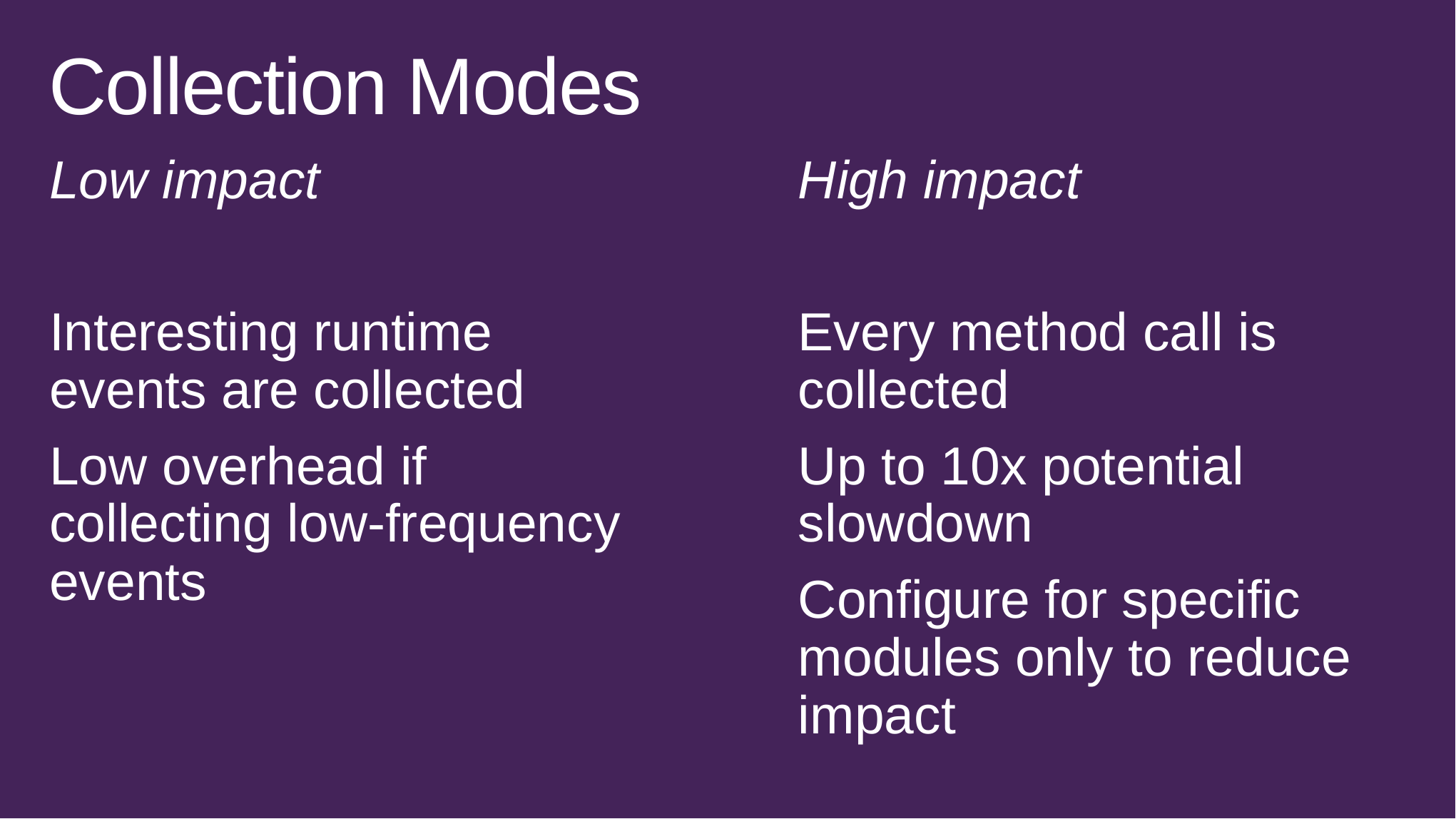

# Collection Modes
Low impact

Interesting runtime events are collected
Low overhead if collecting low-frequency events
High impact

Every method call is collected
Up to 10x potential slowdown
Configure for specific modules only to reduce impact